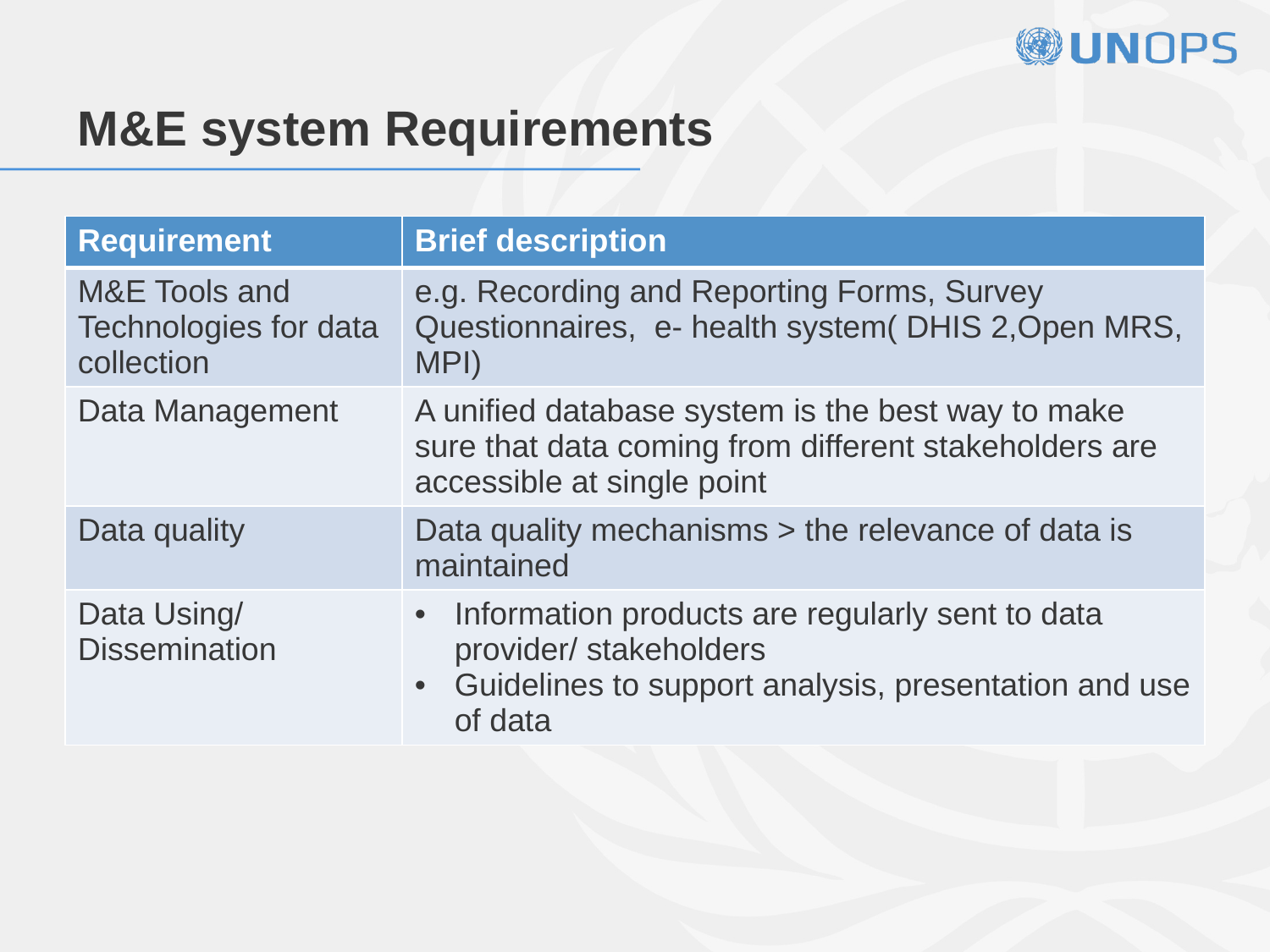

# M&E system Requirements
| Requirement | Brief description |
| --- | --- |
| M&E Tools and Technologies for data collection | e.g. Recording and Reporting Forms, Survey Questionnaires, e- health system( DHIS 2,Open MRS, MPI) |
| Data Management | A unified database system is the best way to make sure that data coming from different stakeholders are accessible at single point |
| Data quality | Data quality mechanisms > the relevance of data is maintained |
| Data Using/ Dissemination | Information products are regularly sent to data provider/ stakeholders Guidelines to support analysis, presentation and use of data |